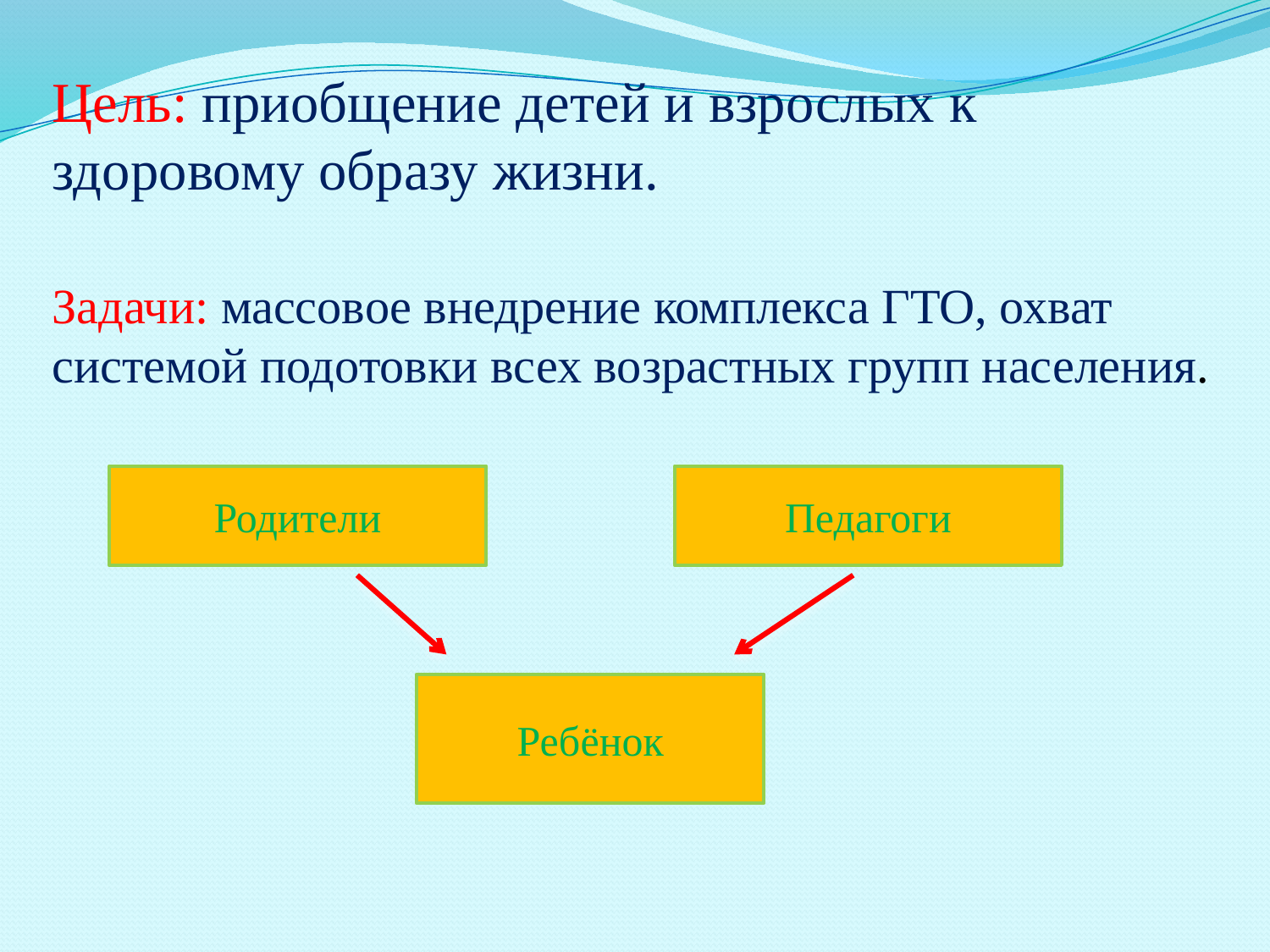

Цель: приобщение детей и взрослых к здоровому образу жизни.

Задачи: массовое внедрение комплекса ГТО, охват системой подотовки всех возрастных групп населения.
Родители
Педагоги
Ребёнок